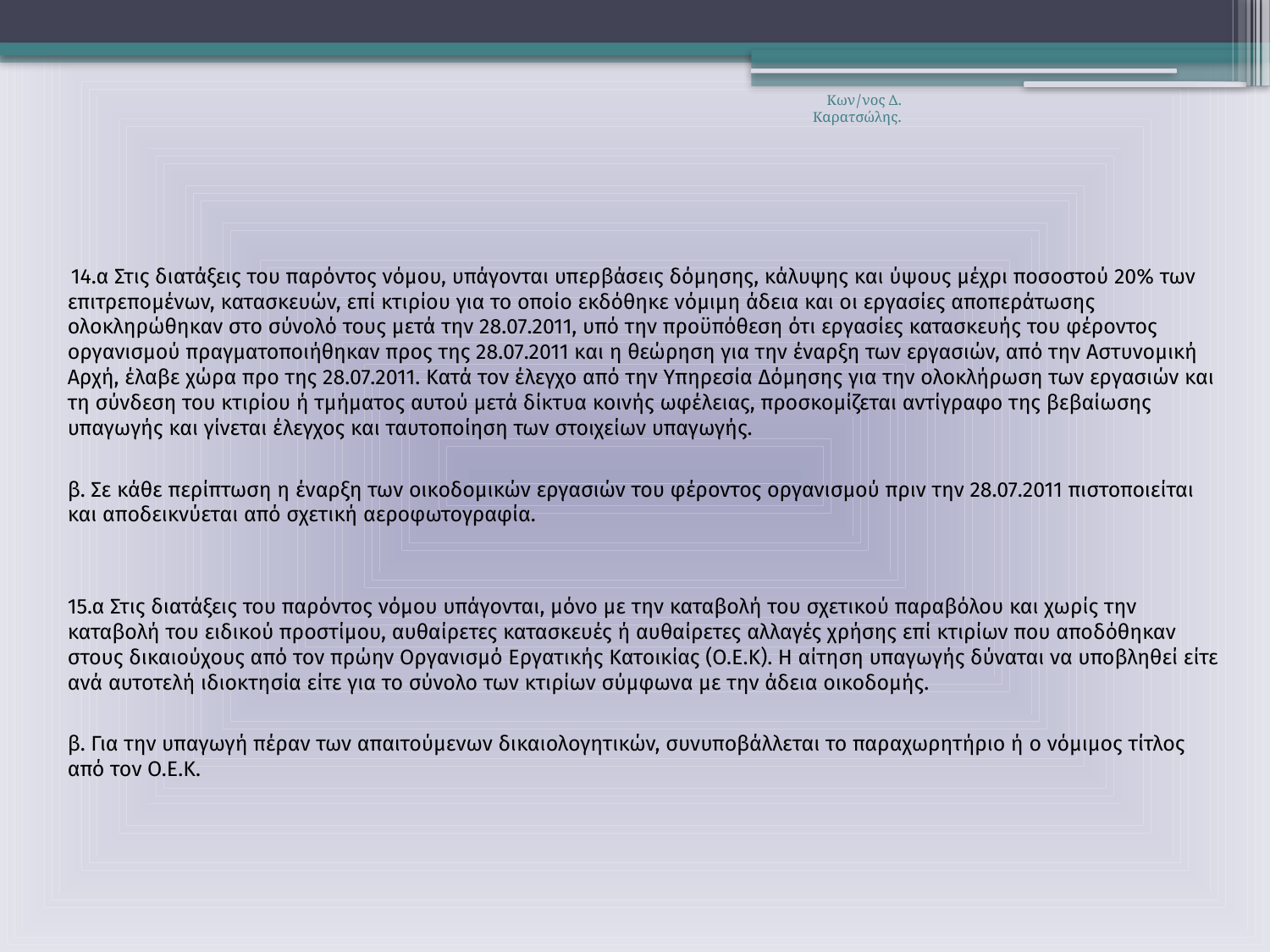

Κων/νος Δ. Καρατσώλης.
 14.α Στις διατάξεις του παρόντος νόμου, υπάγονται υπερβάσεις δόμησης, κάλυψης και ύψους μέχρι ποσοστού 20% των επιτρεπομένων, κατασκευών, επί κτιρίου για το οποίο εκδόθηκε νόμιμη άδεια και οι εργασίες αποπεράτωσης ολοκληρώθηκαν στο σύνολό τους μετά την 28.07.2011, υπό την προϋπόθεση ότι εργασίες κατασκευής του φέροντος οργανισμού πραγματοποιήθηκαν προς της 28.07.2011 και η θεώρηση για την έναρξη των εργασιών, από την Αστυνομική Αρχή, έλαβε χώρα προ της 28.07.2011. Κατά τον έλεγχο από την Υπηρεσία Δόμησης για την ολοκλήρωση των εργασιών και τη σύνδεση του κτιρίου ή τμήματος αυτού μετά δίκτυα κοινής ωφέλειας, προσκομίζεται αντίγραφο της βεβαίωσης υπαγωγής και γίνεται έλεγχος και ταυτοποίηση των στοιχείων υπαγωγής.

β. Σε κάθε περίπτωση η έναρξη των οικοδομικών εργασιών του φέροντος οργανισμού πριν την 28.07.2011 πιστοποιείται και αποδεικνύεται από σχετική αεροφωτογραφία.

15.α Στις διατάξεις του παρόντος νόμου υπάγονται, μόνο με την καταβολή του σχετικού παραβόλου και χωρίς την καταβολή του ειδικού προστίμου, αυθαίρετες κατασκευές ή αυθαίρετες αλλαγές χρήσης επί κτιρίων που αποδόθηκαν στους δικαιούχους από τον πρώην Οργανισμό Εργατικής Κατοικίας (Ο.Ε.Κ). Η αίτηση υπαγωγής δύναται να υποβληθεί είτε ανά αυτοτελή ιδιοκτησία είτε για το σύνολο των κτιρίων σύμφωνα με την άδεια οικοδομής.

β. Για την υπαγωγή πέραν των απαιτούμενων δικαιολογητικών, συνυποβάλλεται το παραχωρητήριο ή ο νόμιμος τίτλος από τον Ο.Ε.Κ.